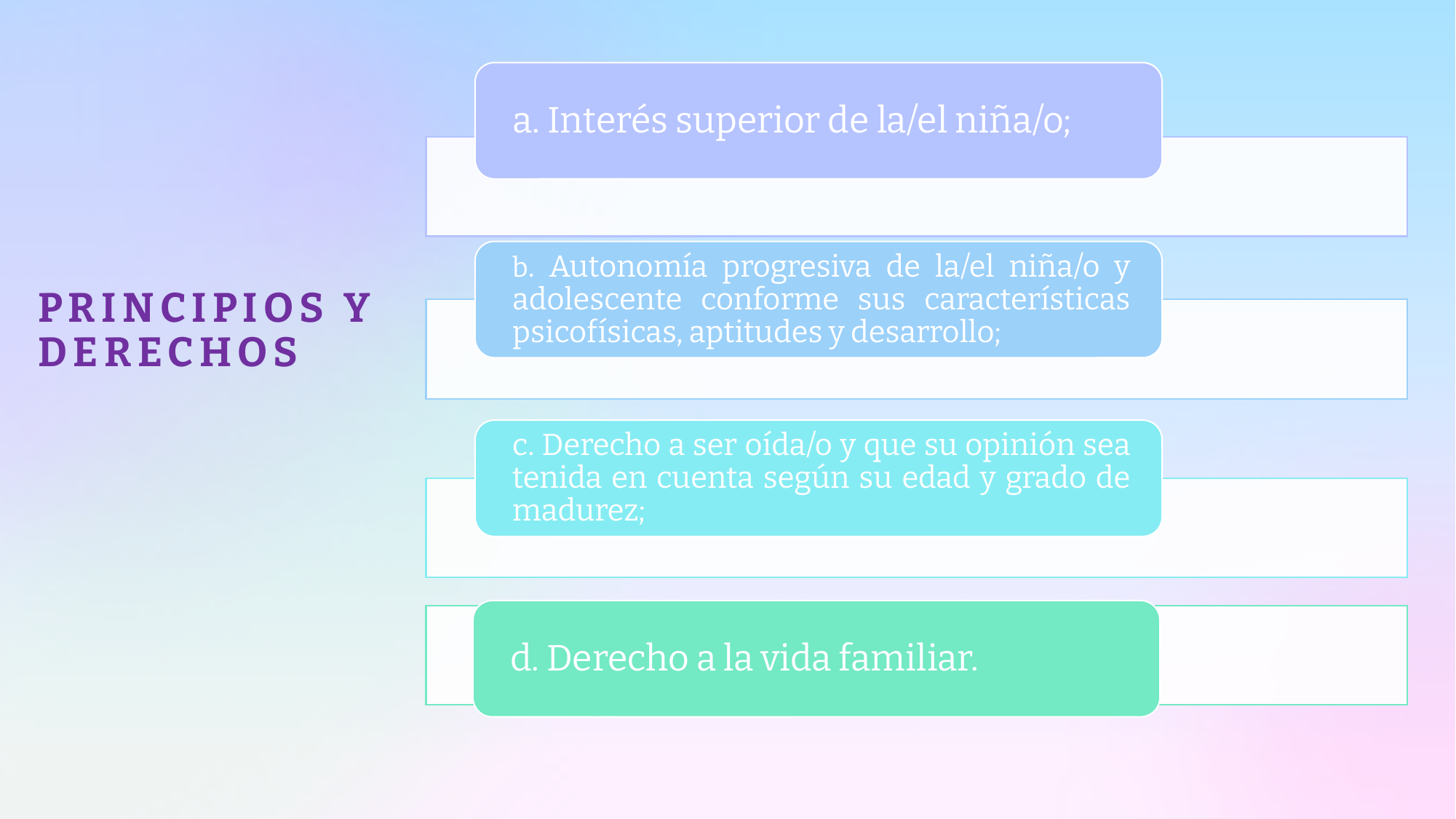

a. Interés superior de la/el niña/o;
b. Autonomía progresiva de la/el niña/o y adolescente conforme sus características psicofísicas, aptitudes y desarrollo;
c. Derecho a ser oída/o y que su opinión sea tenida en cuenta según su edad y grado de madurez;
d. Derecho a la vida familiar.
# Principios y derechos